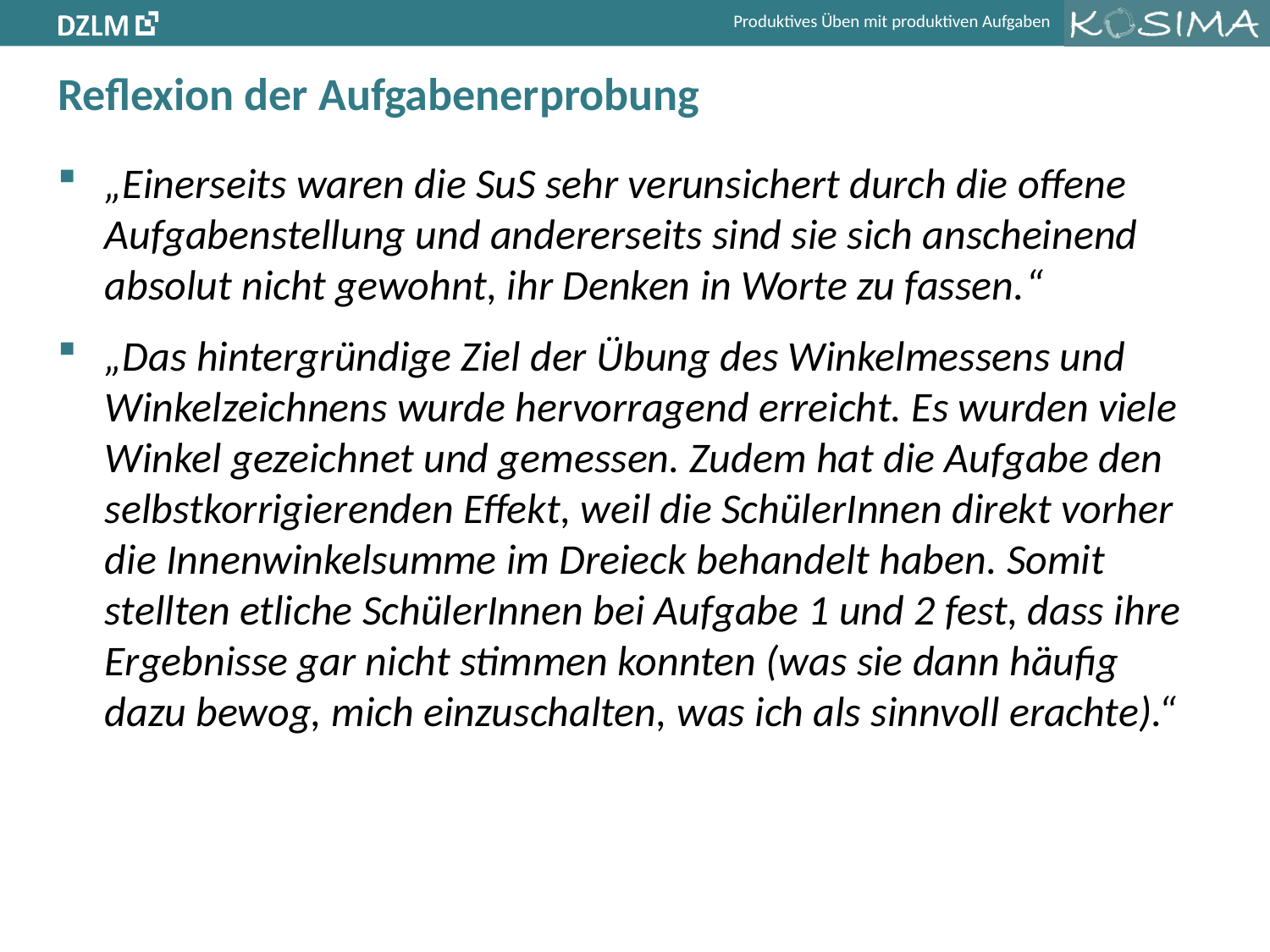

# Reflexion der Aufgabenerprobung
„Einerseits waren die SuS sehr verunsichert durch die offene Aufgabenstellung und andererseits sind sie sich anscheinend absolut nicht gewohnt, ihr Denken in Worte zu fassen.“
„Das hintergründige Ziel der Übung des Winkelmessens und Winkelzeichnens wurde hervorragend erreicht. Es wurden viele Winkel gezeichnet und gemessen. Zudem hat die Aufgabe den selbstkorrigierenden Effekt, weil die SchülerInnen direkt vorher die Innenwinkelsumme im Dreieck behandelt haben. Somit stellten etliche SchülerInnen bei Aufgabe 1 und 2 fest, dass ihre Ergebnisse gar nicht stimmen konnten (was sie dann häufig dazu bewog, mich einzuschalten, was ich als sinnvoll erachte).“